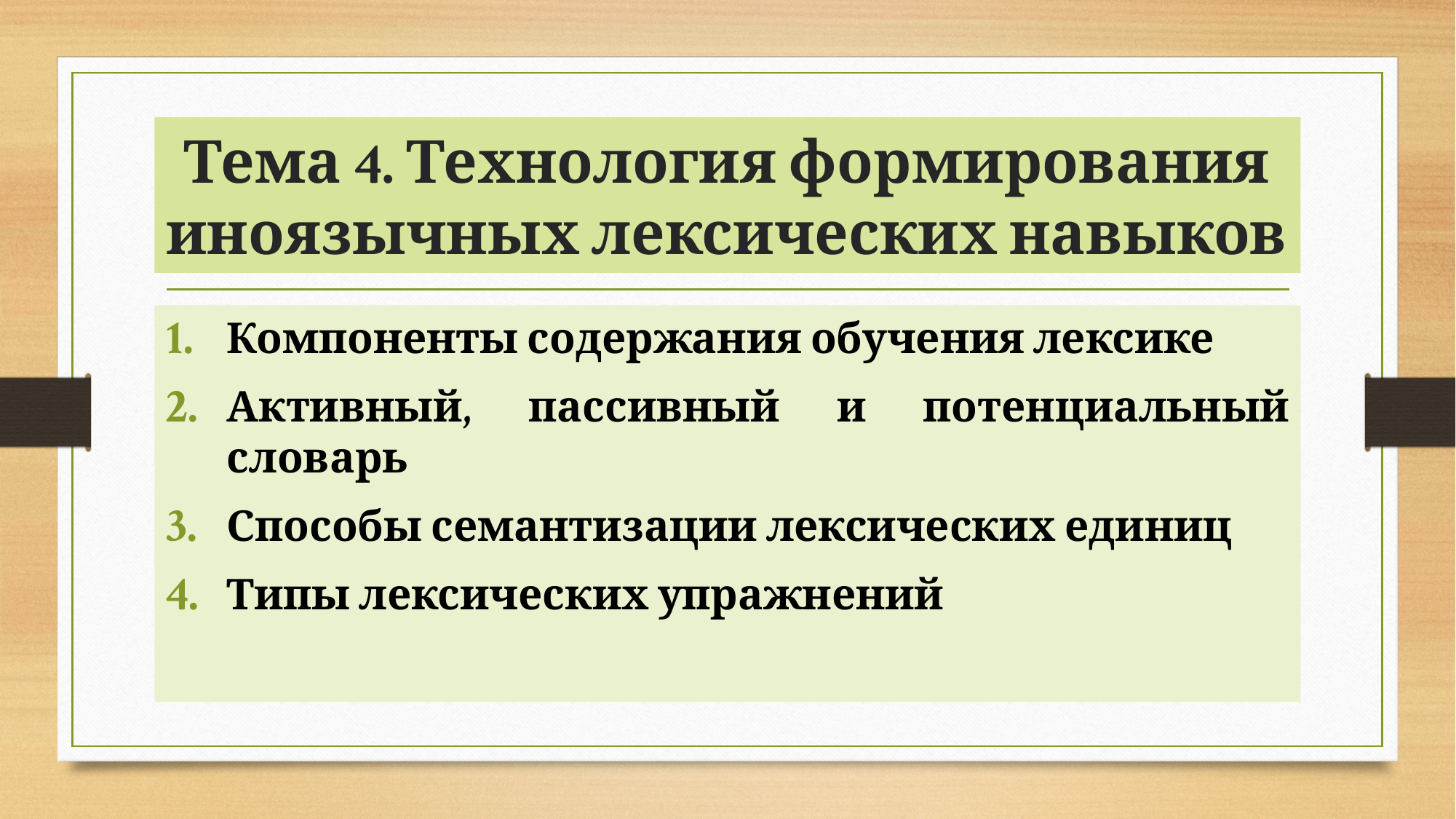

# Тема 4. Технология формирования иноязычных лексических навыков
Компоненты содержания обучения лексике
Активный, пассивный и потенциальный словарь
Способы семантизации лексических единиц
Типы лексических упражнений